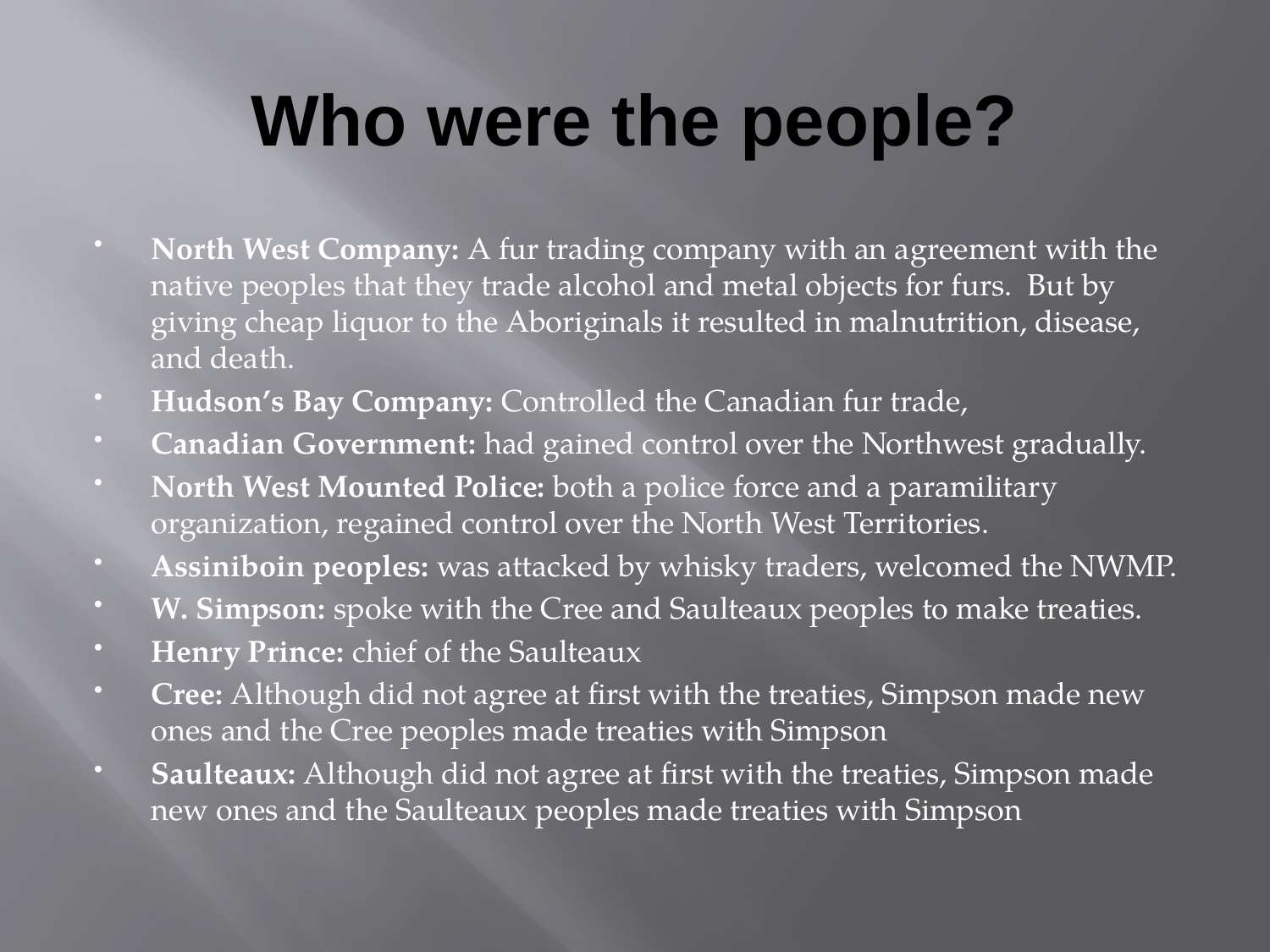

# Who were the people?
North West Company: A fur trading company with an agreement with the native peoples that they trade alcohol and metal objects for furs.  But by giving cheap liquor to the Aboriginals it resulted in malnutrition, disease, and death.
Hudson’s Bay Company: Controlled the Canadian fur trade,
Canadian Government: had gained control over the Northwest gradually.
North West Mounted Police: both a police force and a paramilitary organization, regained control over the North West Territories.
Assiniboin peoples: was attacked by whisky traders, welcomed the NWMP.
W. Simpson: spoke with the Cree and Saulteaux peoples to make treaties.
Henry Prince: chief of the Saulteaux
Cree: Although did not agree at first with the treaties, Simpson made new ones and the Cree peoples made treaties with Simpson
Saulteaux: Although did not agree at first with the treaties, Simpson made new ones and the Saulteaux peoples made treaties with Simpson